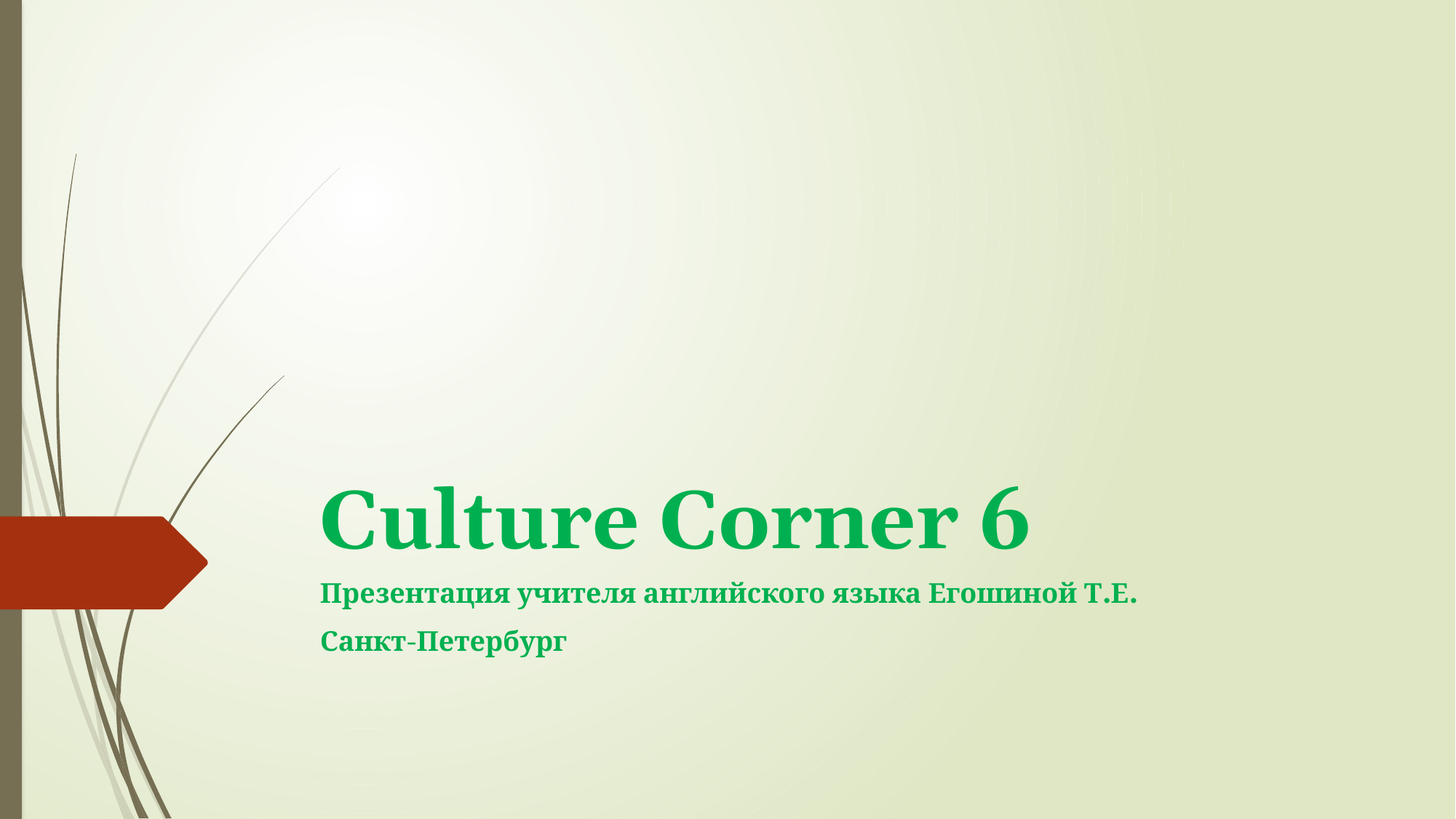

# Culture Corner 6
Презентация учителя английского языка Егошиной Т.Е.
Санкт-Петербург